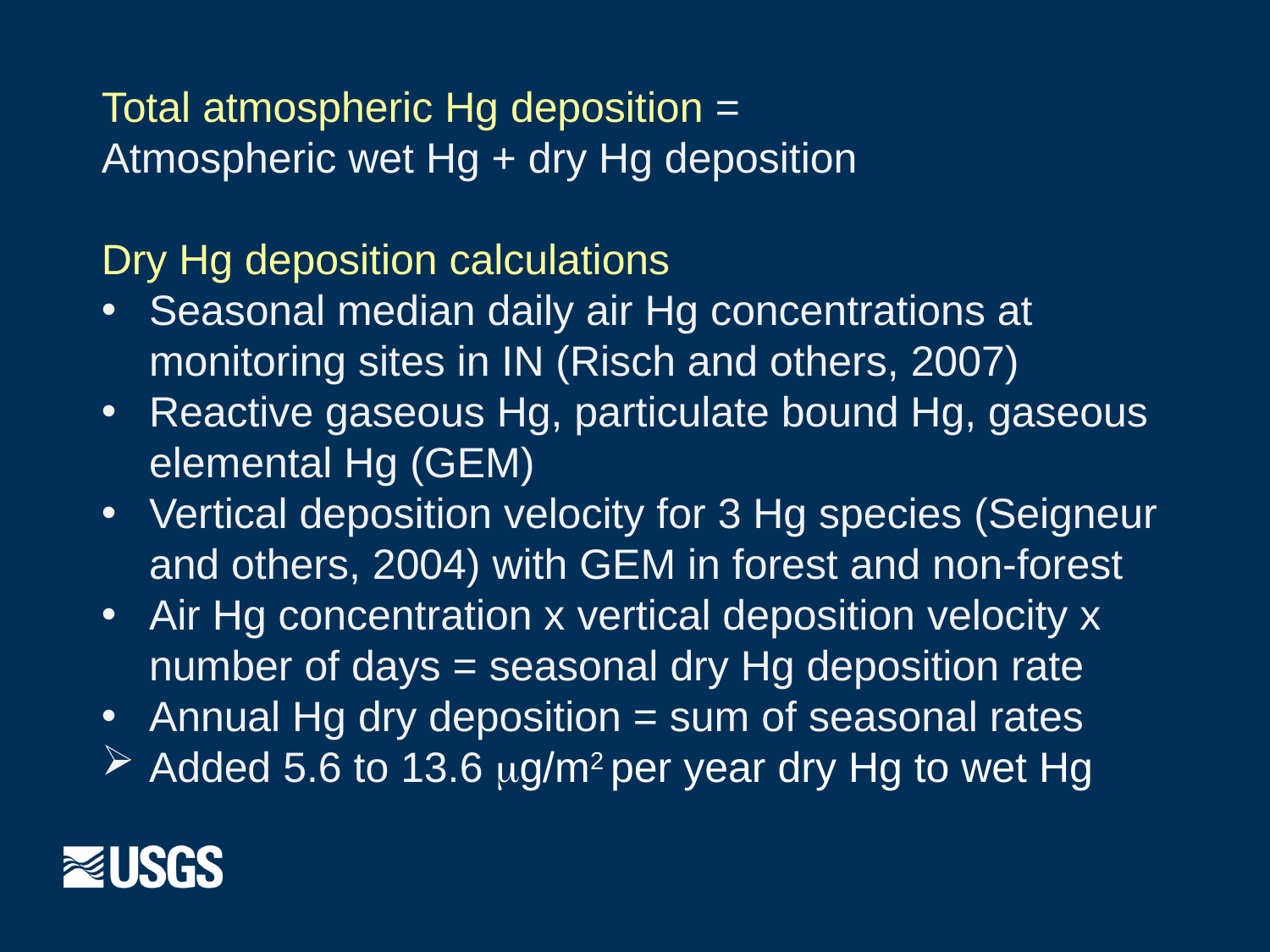

Total atmospheric Hg deposition =
Atmospheric wet Hg + dry Hg deposition

Dry Hg deposition calculations
Seasonal median daily air Hg concentrations at  monitoring sites in IN (Risch and others, 2007)
Reactive gaseous Hg, particulate bound Hg, gaseous elemental Hg (GEM)
Vertical deposition velocity for 3 Hg species (Seigneur and others, 2004) with GEM in forest and non-forest
Air Hg concentration x vertical deposition velocity x number of days = seasonal dry Hg deposition rate
Annual Hg dry deposition = sum of seasonal rates
Added 5.6 to 13.6 μg/m2 per year dry Hg to wet Hg